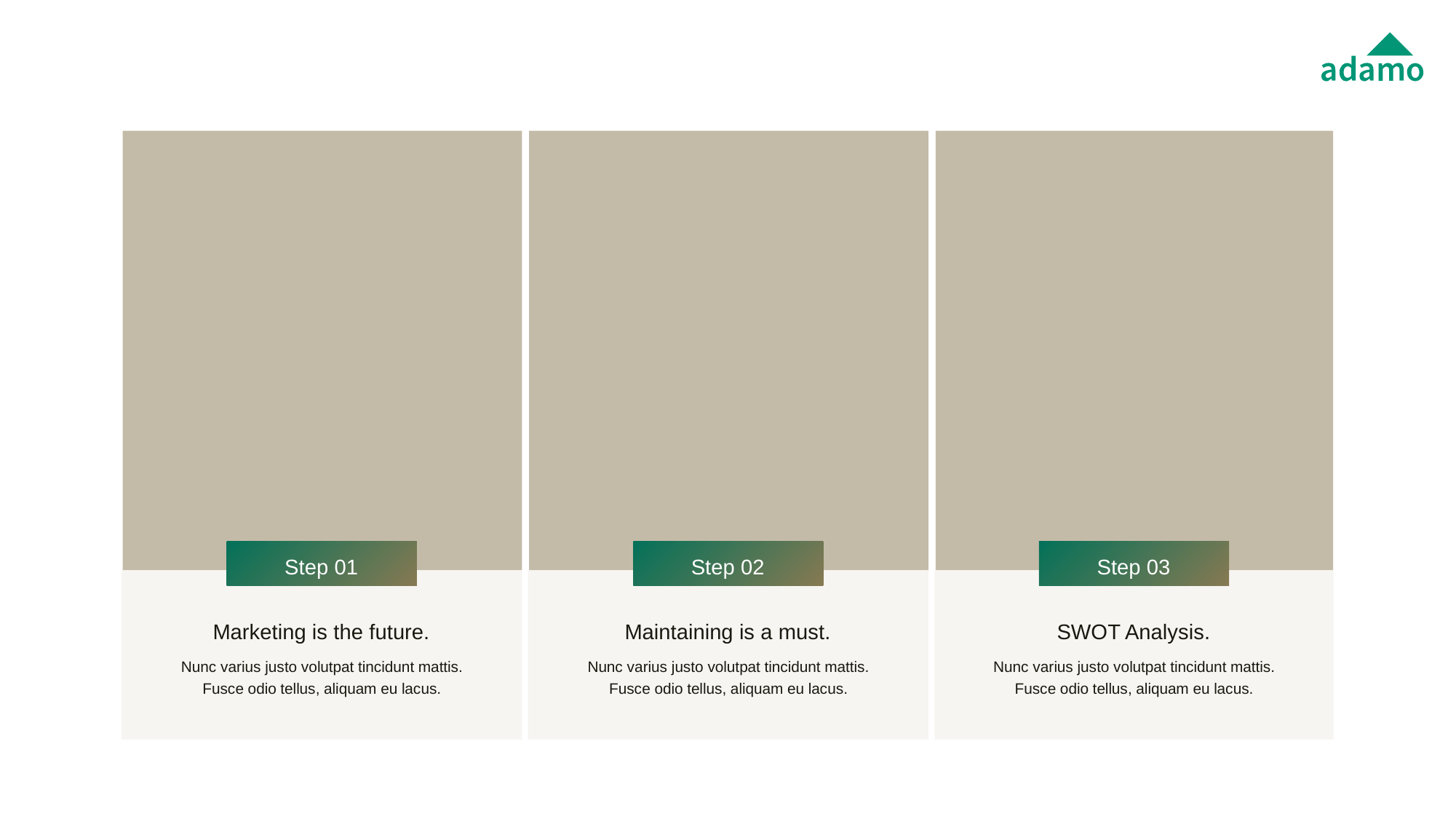

Step 01
Step 02
Step 03

Marketing is the future.
Maintaining is a must.
SWOT Analysis.
Nunc varius justo volutpat tincidunt mattis. Fusce odio tellus, aliquam eu lacus.
Nunc varius justo volutpat tincidunt mattis. Fusce odio tellus, aliquam eu lacus.
Nunc varius justo volutpat tincidunt mattis. Fusce odio tellus, aliquam eu lacus.